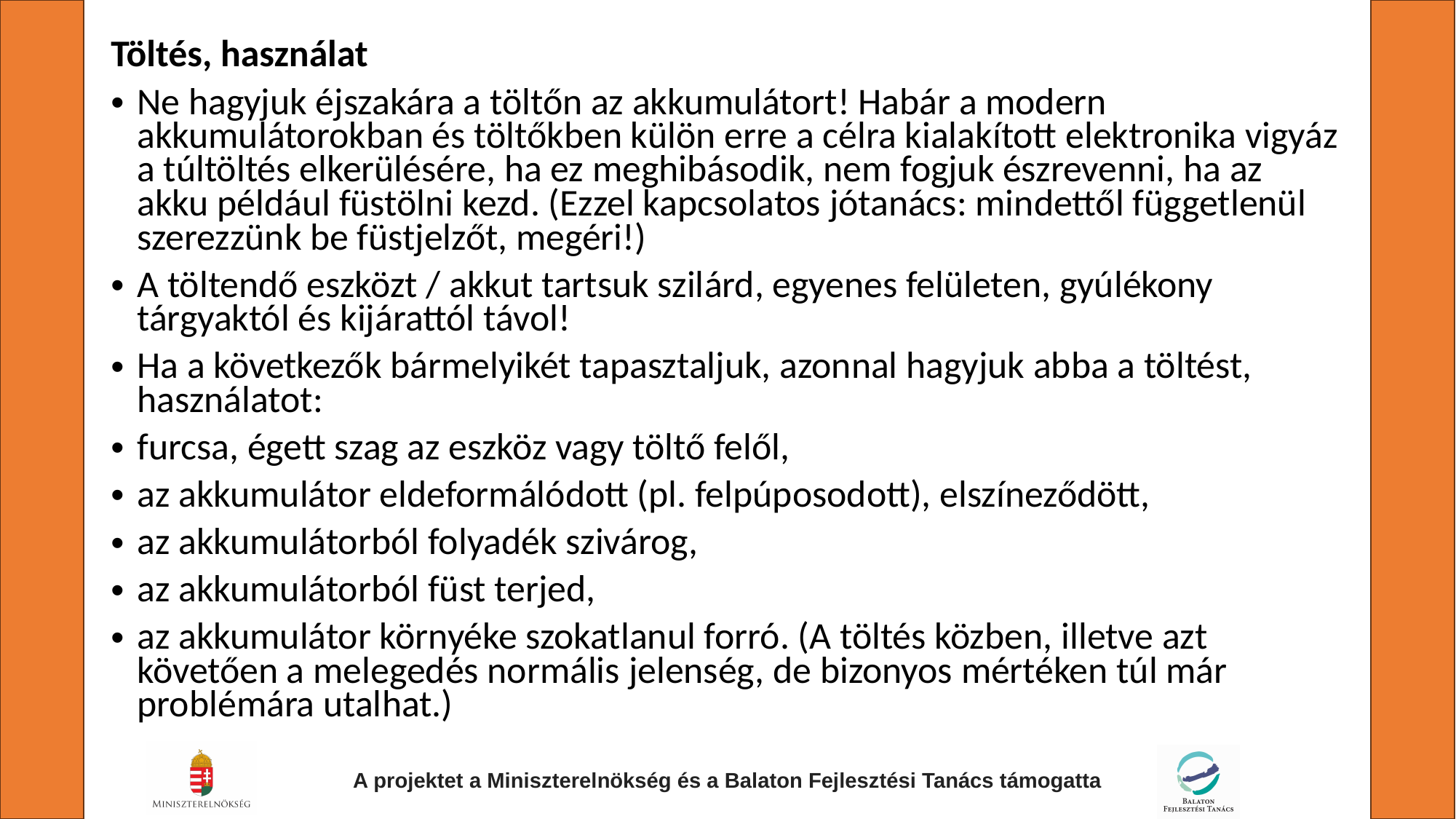

Töltés, használat
Ne hagyjuk éjszakára a töltőn az akkumulátort! Habár a modern akkumulátorokban és töltőkben külön erre a célra kialakított elektronika vigyáz a túltöltés elkerülésére, ha ez meghibásodik, nem fogjuk észrevenni, ha az akku például füstölni kezd. (Ezzel kapcsolatos jótanács: mindettől függetlenül szerezzünk be füstjelzőt, megéri!)
A töltendő eszközt / akkut tartsuk szilárd, egyenes felületen, gyúlékony tárgyaktól és kijárattól távol!
Ha a következők bármelyikét tapasztaljuk, azonnal hagyjuk abba a töltést, használatot:
furcsa, égett szag az eszköz vagy töltő felől,
az akkumulátor eldeformálódott (pl. felpúposodott), elszíneződött,
az akkumulátorból folyadék szivárog,
az akkumulátorból füst terjed,
az akkumulátor környéke szokatlanul forró. (A töltés közben, illetve azt követően a melegedés normális jelenség, de bizonyos mértéken túl már problémára utalhat.)